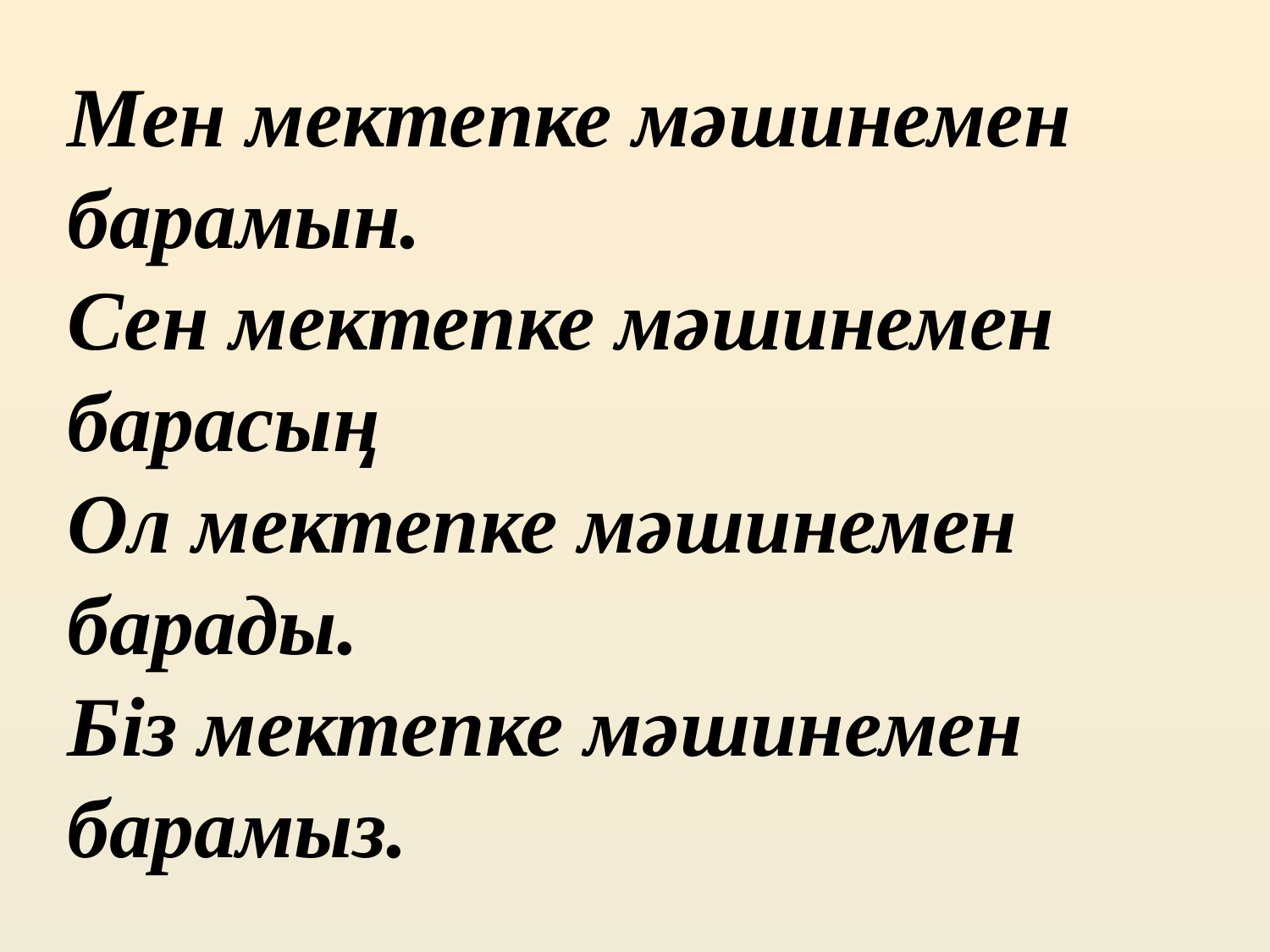

Мен мектепке мәшинемен барамын.
Сен мектепке мәшинемен барасың
Ол мектепке мәшинемен барады.
Біз мектепке мәшинемен барамыз.